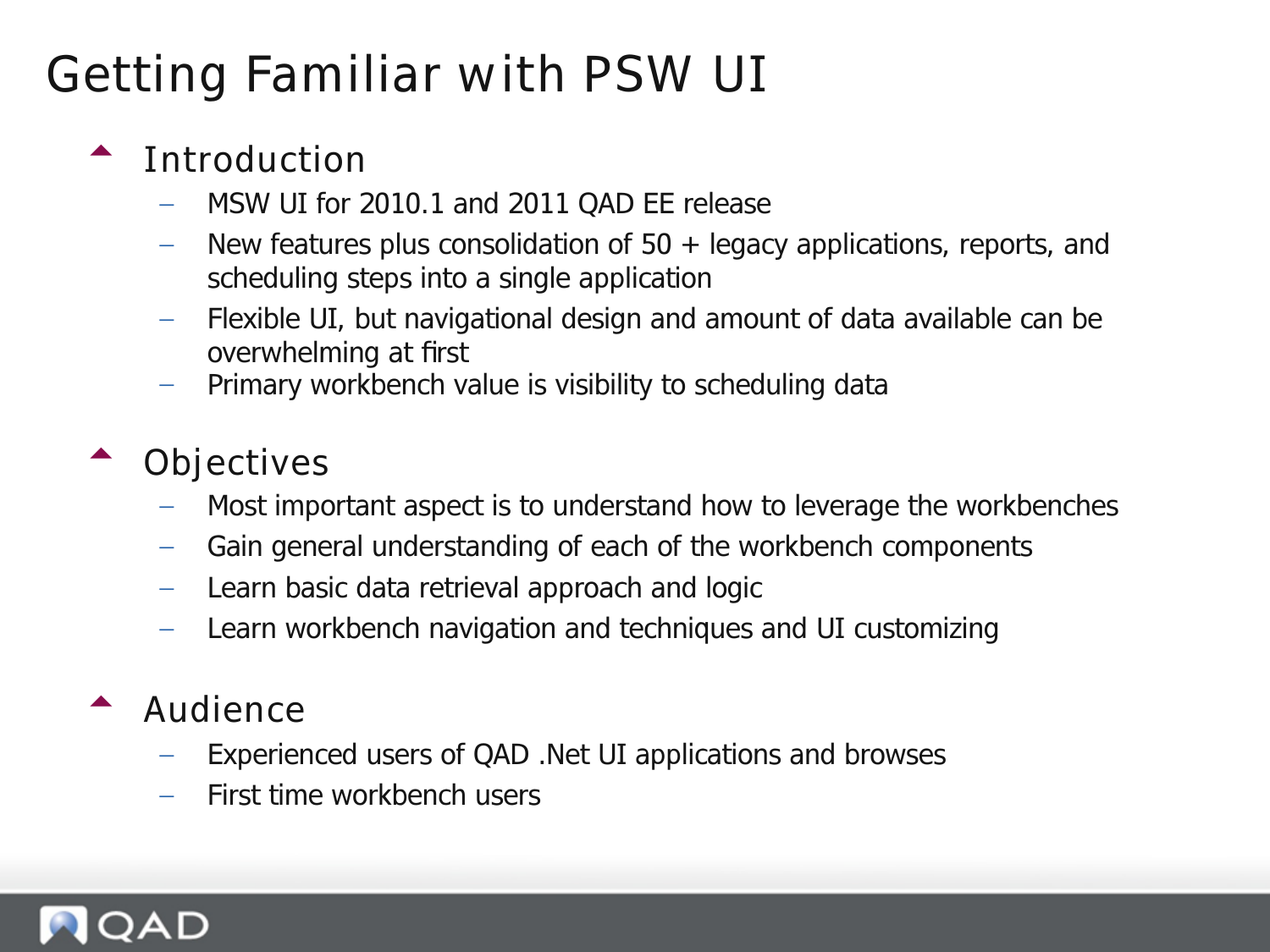

Getting Familiar with PSW UI
Introduction
MSW UI for 2010.1 and 2011 QAD EE release
New features plus consolidation of 50 + legacy applications, reports, and scheduling steps into a single application
Flexible UI, but navigational design and amount of data available can be overwhelming at first
Primary workbench value is visibility to scheduling data
Objectives
Most important aspect is to understand how to leverage the workbenches
Gain general understanding of each of the workbench components
Learn basic data retrieval approach and logic
Learn workbench navigation and techniques and UI customizing

Audience
Experienced users of QAD .Net UI applications and browses
First time workbench users